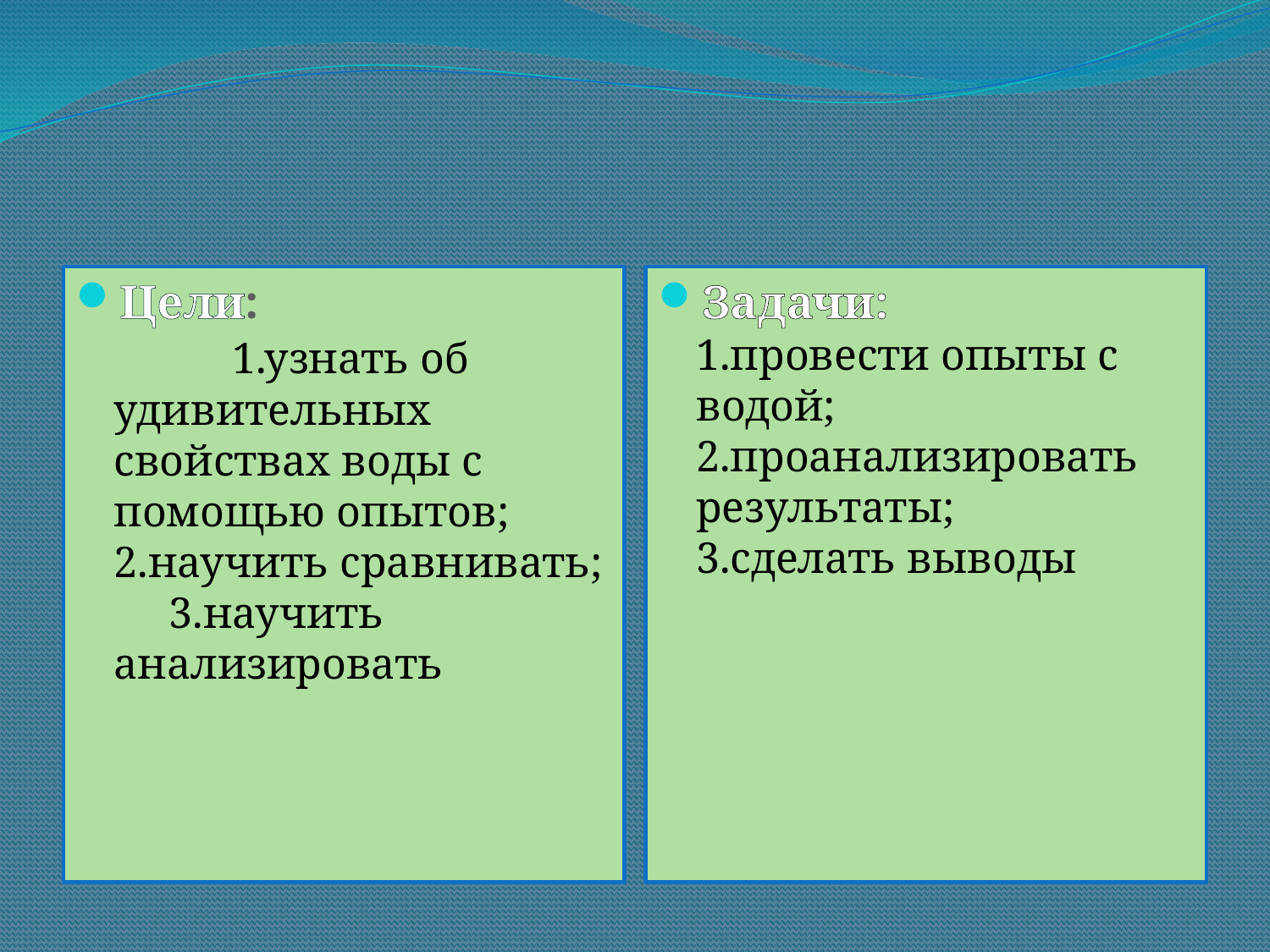

Цели:                                        1.узнать об удивительных свойствах воды с помощью опытов; 2.научить сравнивать;      3.научить анализировать
Задачи:                     1.провести опыты с водой; 2.проанализировать результаты;                3.сделать выводы